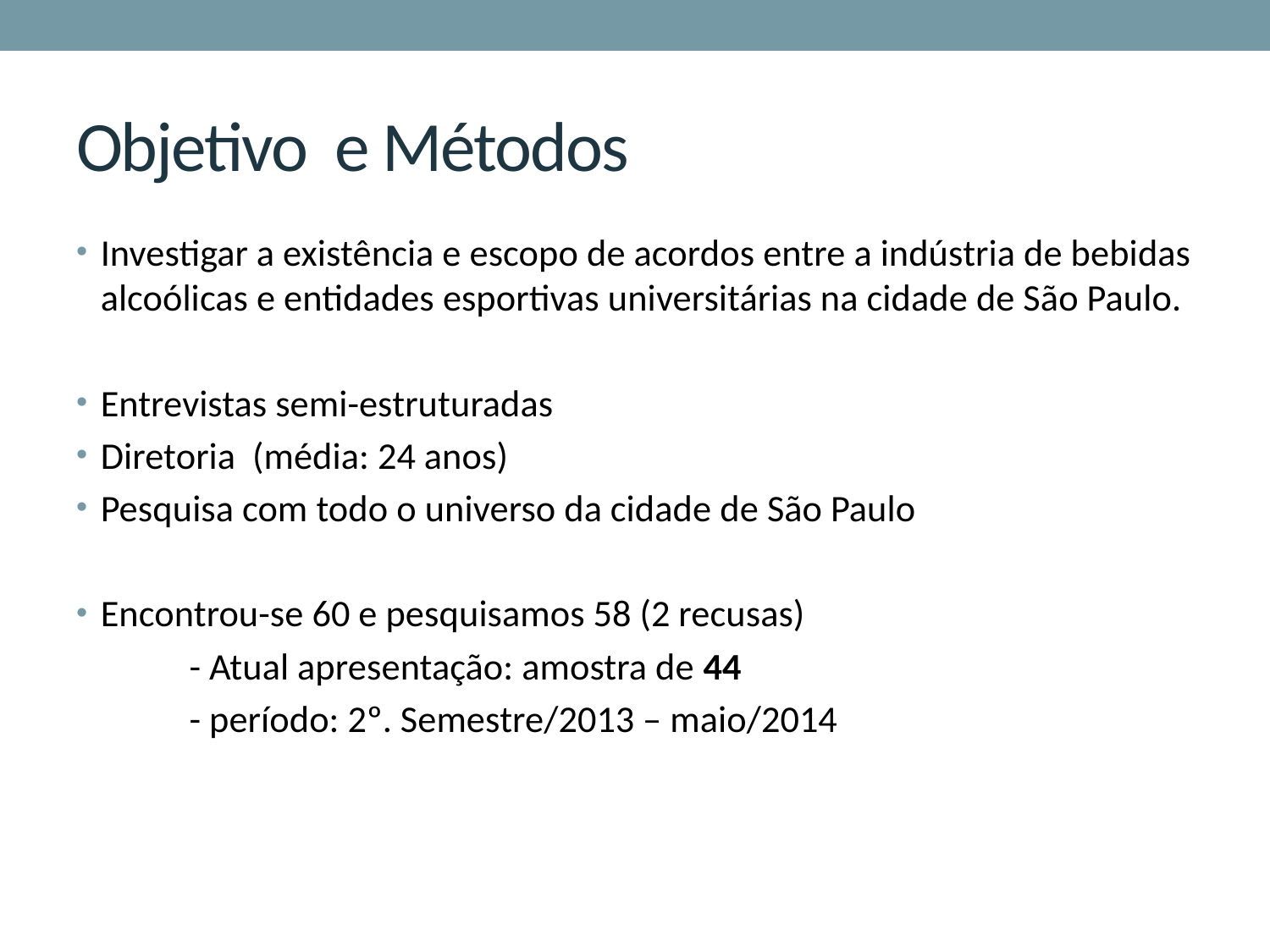

# Objetivo  e Métodos
Investigar a existência e escopo de acordos entre a indústria de bebidas alcoólicas e entidades esportivas universitárias na cidade de São Paulo.

Entrevistas semi-estruturadas
Diretoria  (média: 24 anos)
Pesquisa com todo o universo da cidade de São Paulo

Encontrou-se 60 e pesquisamos 58 (2 recusas)
	- Atual apresentação: amostra de 44
	- período: 2º. Semestre/2013 – maio/2014